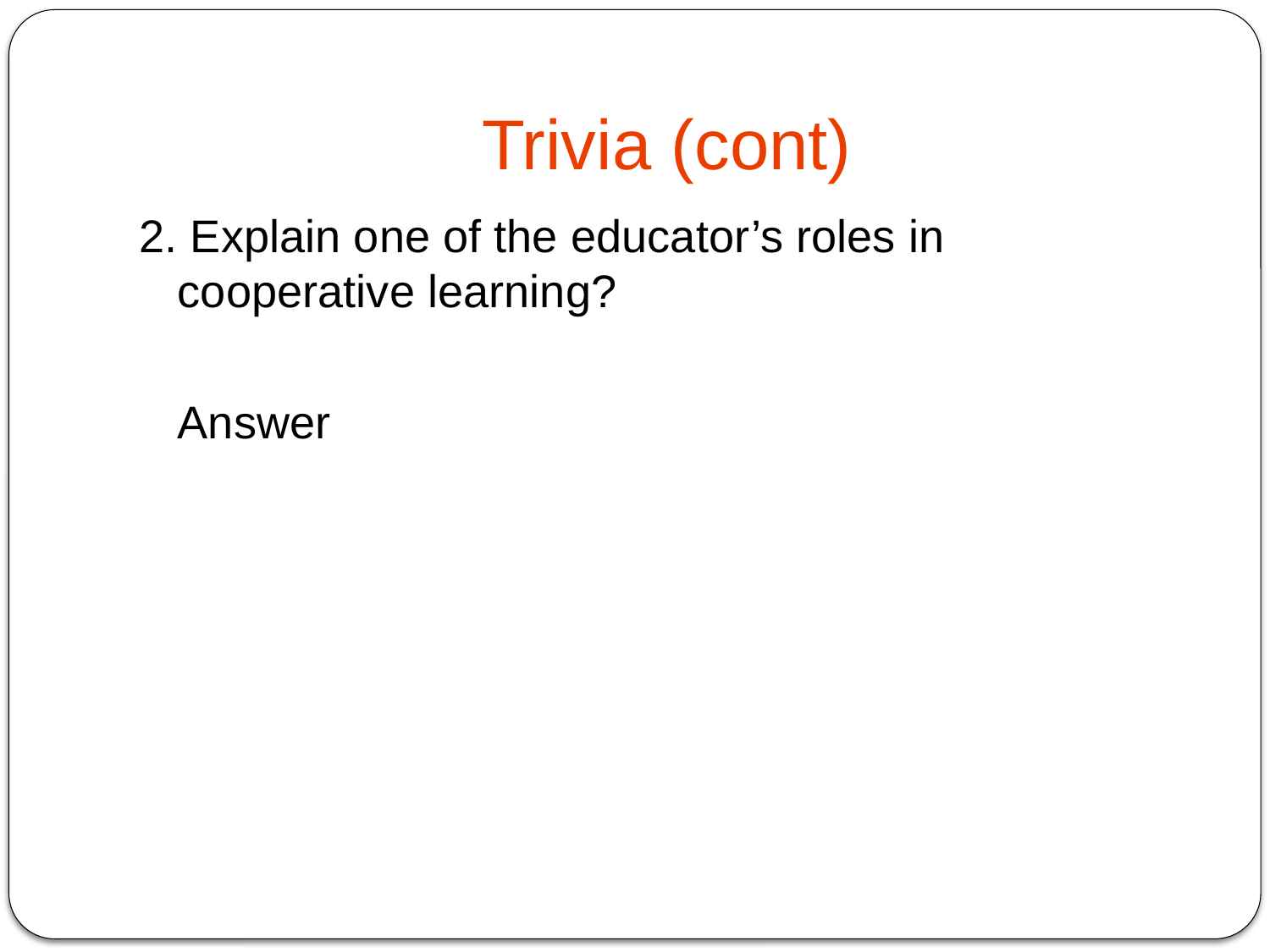

# Trivia (cont)
2. Explain one of the educator’s roles in cooperative learning?

	Answer